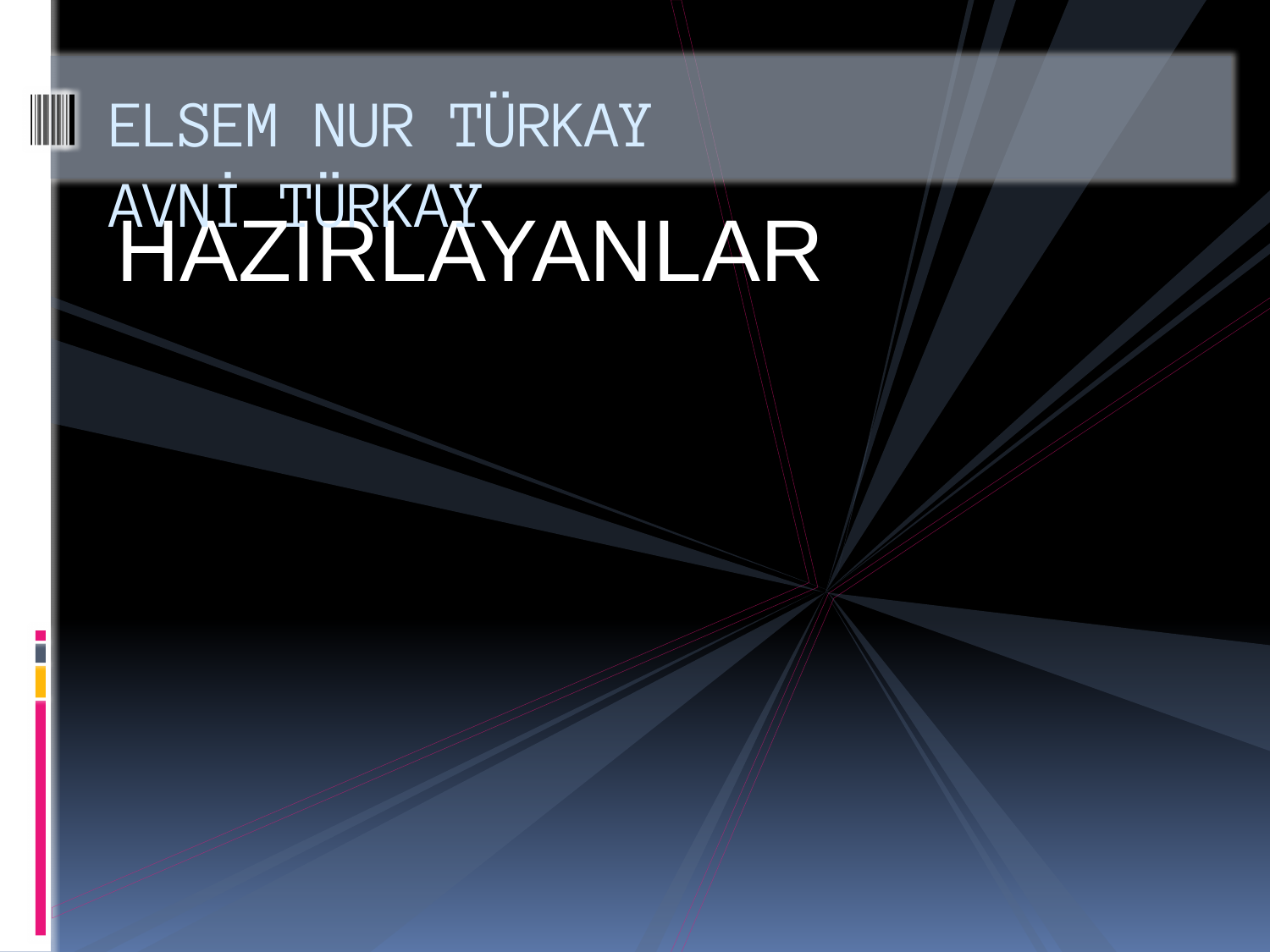

# ELSEM NUR TÜRKAY AVNİ TÜRKAY
HAZIRLAYANLAR